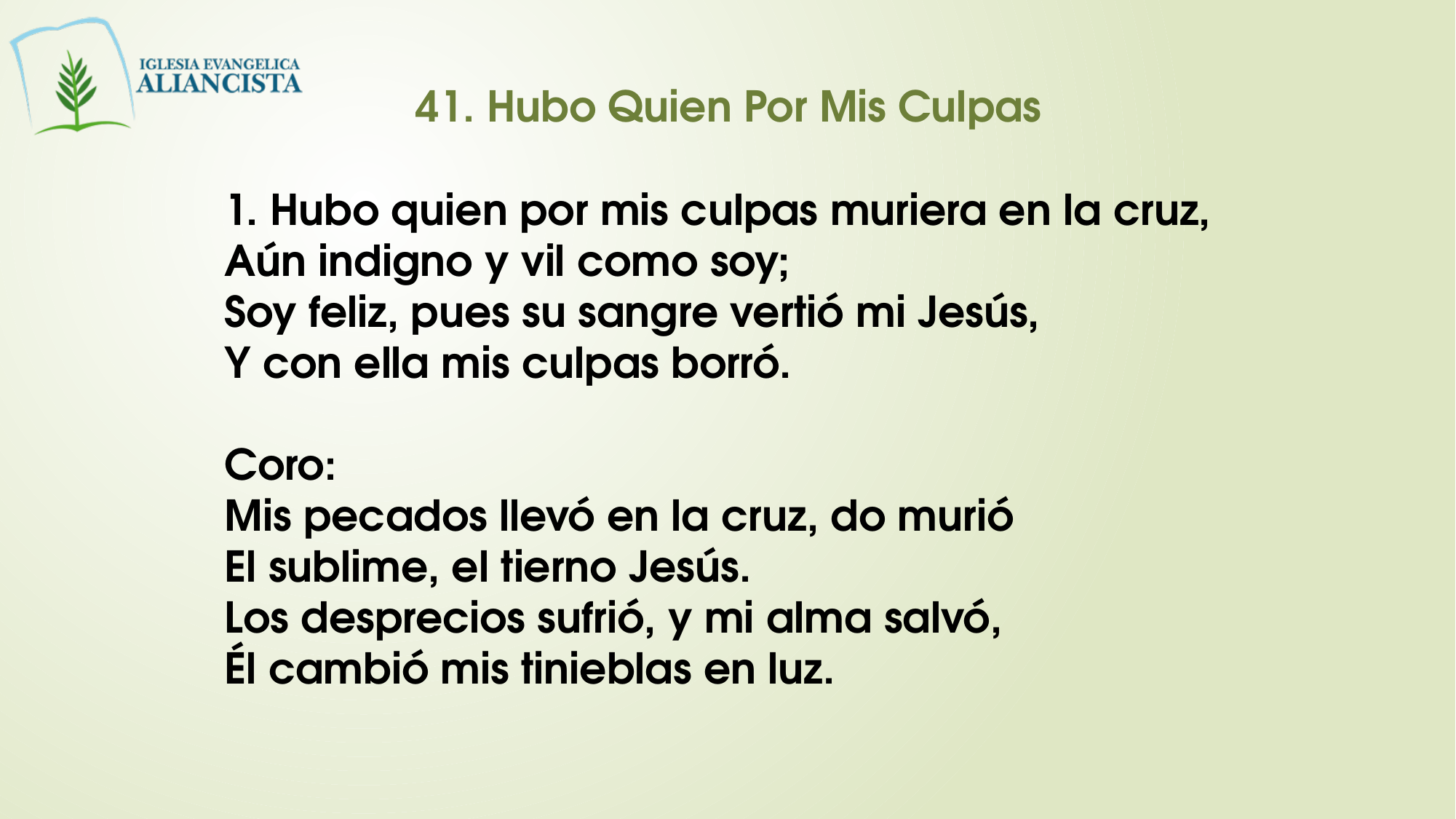

41. Hubo Quien Por Mis Culpas
1. Hubo quien por mis culpas muriera en la cruz,
Aún indigno y vil como soy;
Soy feliz, pues su sangre vertió mi Jesús,
Y con ella mis culpas borró.

Coro:
Mis pecados llevó en la cruz, do murió
El sublime, el tierno Jesús.
Los desprecios sufrió, y mi alma salvó,
Él cambió mis tinieblas en luz.